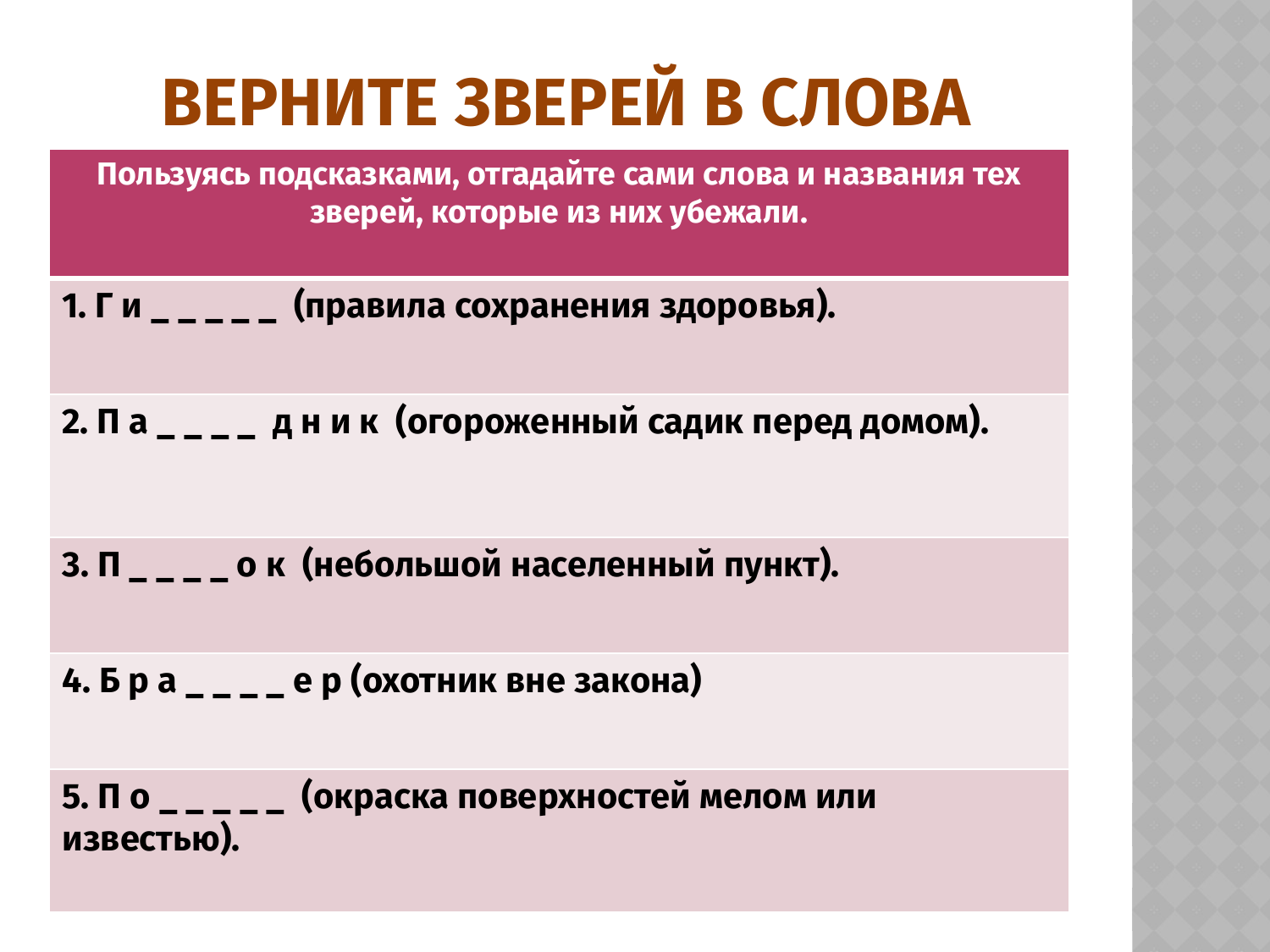

# Верните зверей в слова
| Пользуясь подсказками, отгадайте сами слова и названия тех зверей, которые из них убежали. |
| --- |
| 1. Г и \_ \_ \_ \_ \_ (правила сохранения здоровья). |
| 2. П а \_ \_ \_ \_ д н и к (огороженный садик перед домом). |
| 3. П \_ \_ \_ \_ о к (небольшой населенный пункт). |
| 4. Б р а \_ \_ \_ \_ е р (охотник вне закона) |
| 5. П о \_ \_ \_ \_ \_ (окраска поверхностей мелом или известью). |